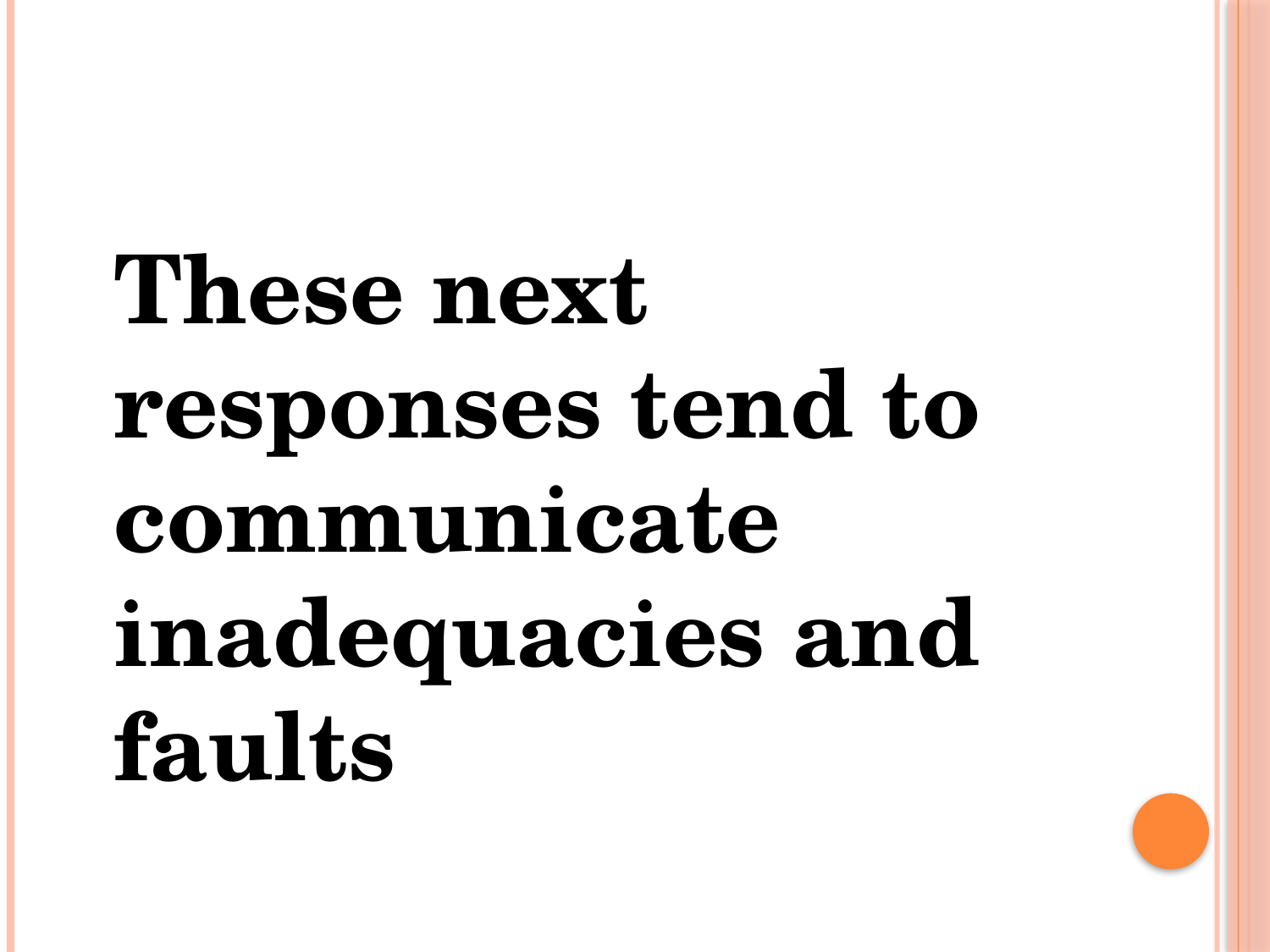

#
	These next responses tend to communicate inadequacies and faults